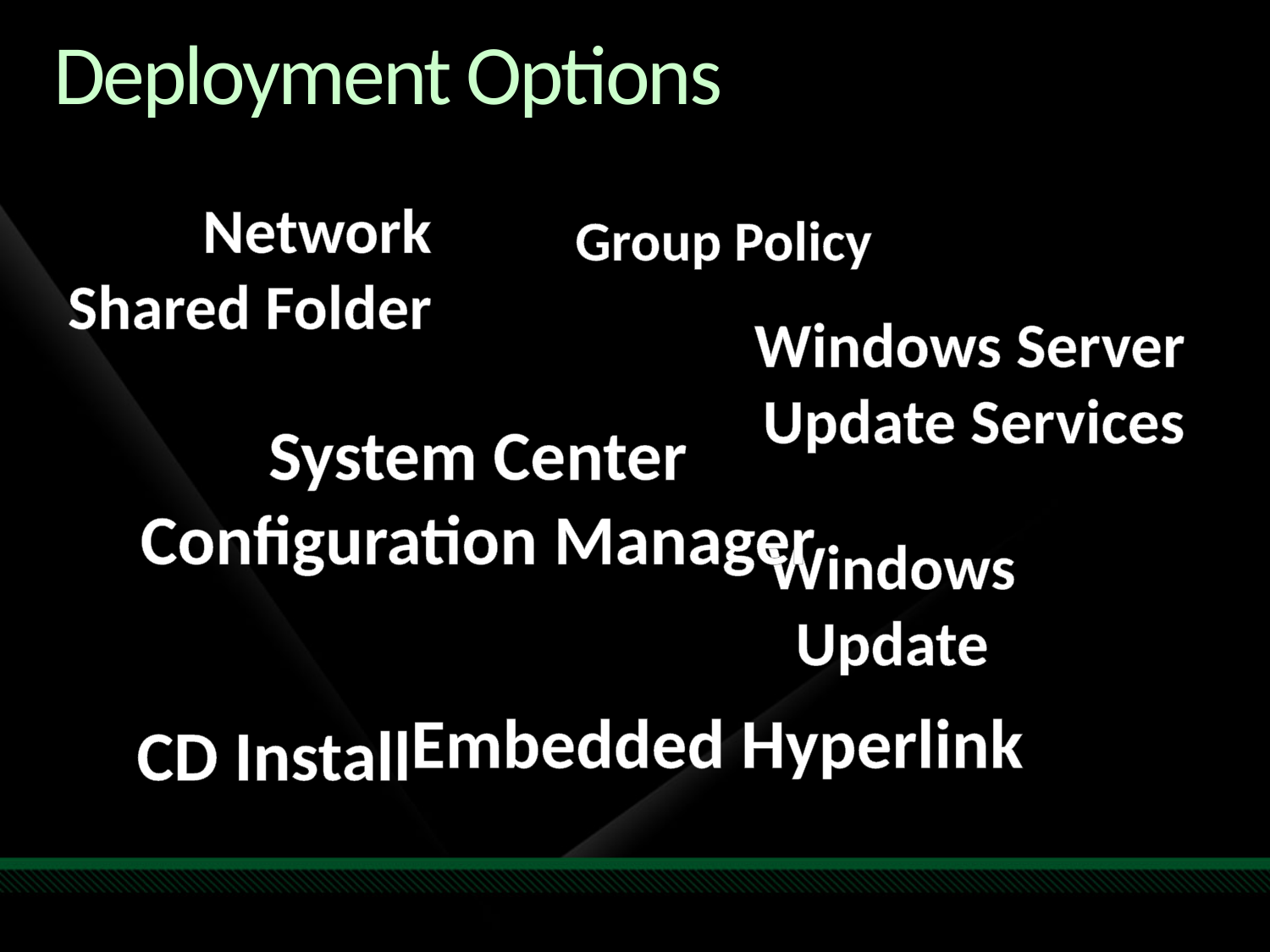

# Deployment Options
Network
Shared Folder
Group Policy
Windows Server
Update Services

System Center
Configuration Manager
Windows
Update
Embedded Hyperlink
CD Install